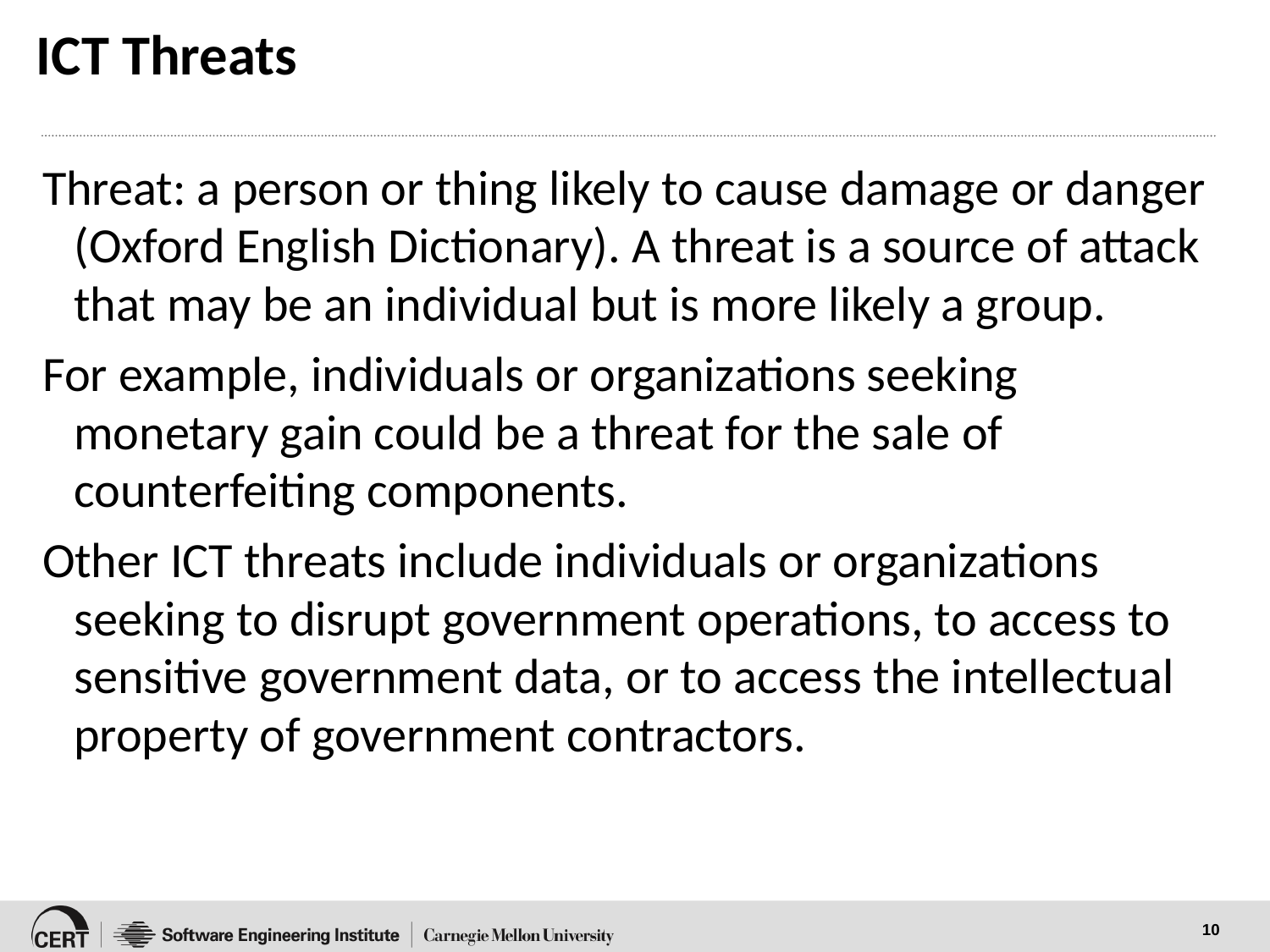

# ICT Threats
Threat: a person or thing likely to cause damage or danger (Oxford English Dictionary). A threat is a source of attack that may be an individual but is more likely a group.
For example, individuals or organizations seeking monetary gain could be a threat for the sale of counterfeiting components.
Other ICT threats include individuals or organizations seeking to disrupt government operations, to access to sensitive government data, or to access the intellectual property of government contractors.